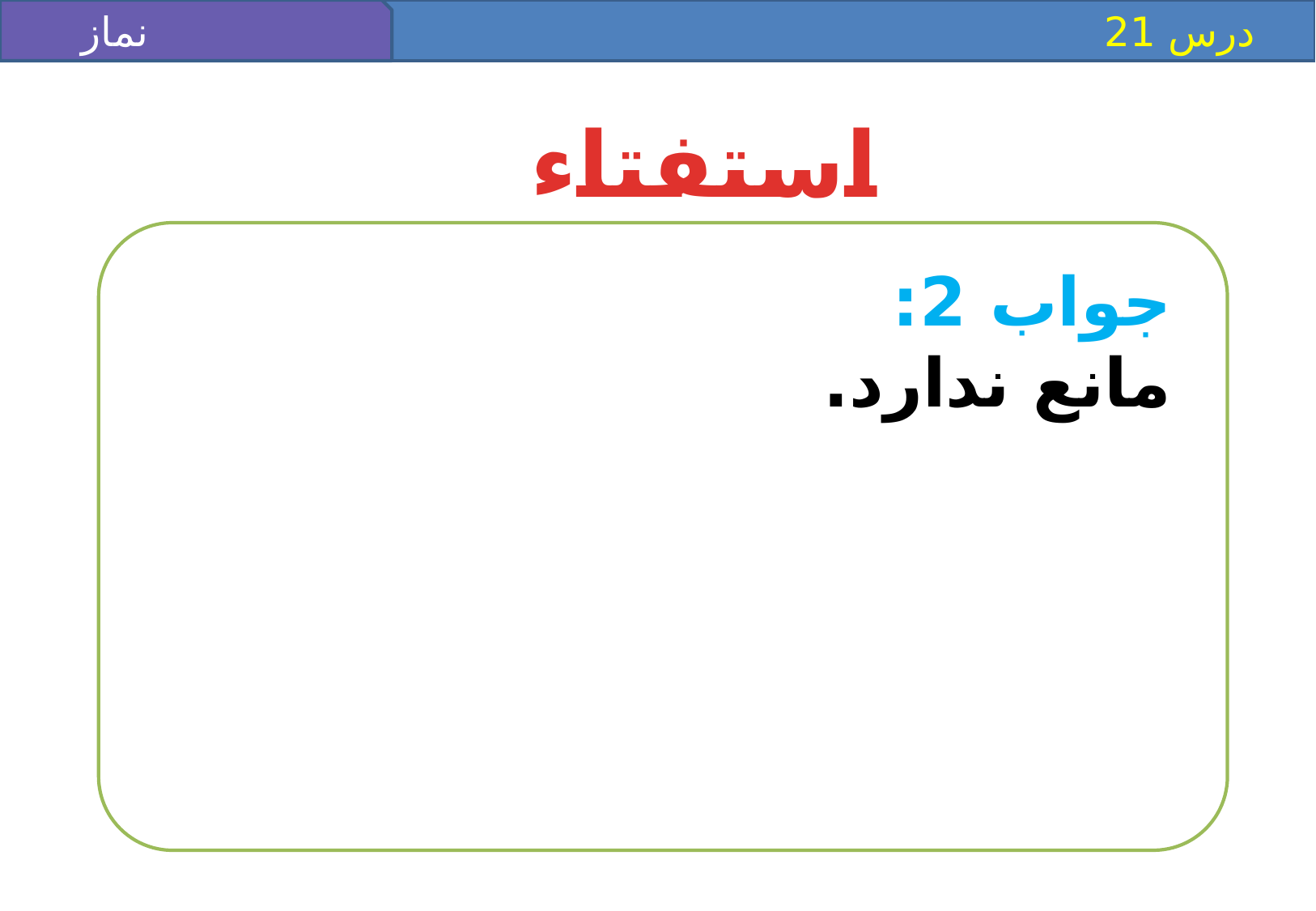

نماز جماعت(1)
 درس 21
استفتاء

جواب 2:
مانع ندارد.